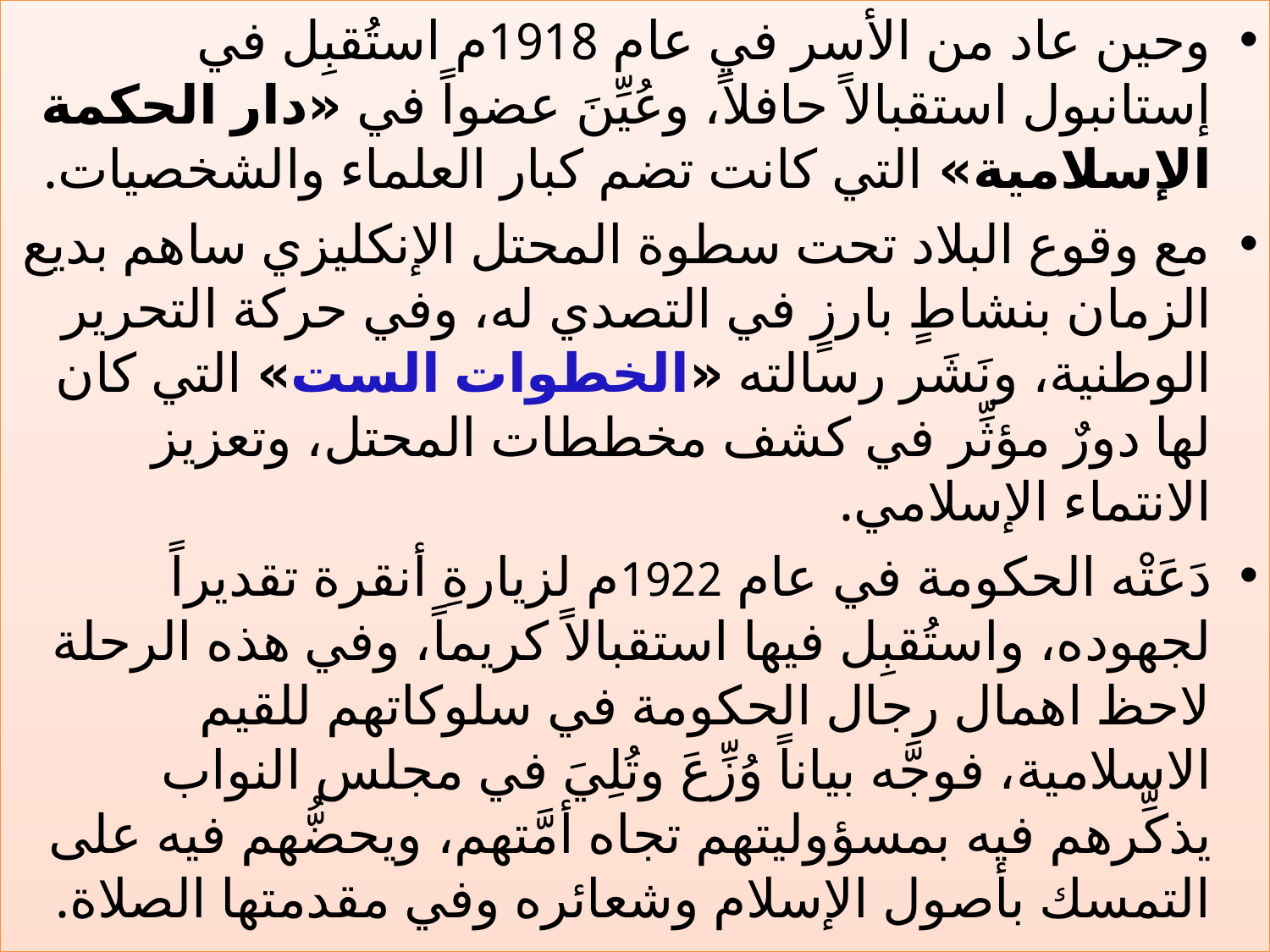

وحين عاد من الأسر في عام 1918م استُقبِل في إستانبول استقبالاً حافلاً، وعُيِّنَ عضواً في «دار الحكمة الإسلامية» التي كانت تضم كبار العلماء والشخصيات.
مع وقوع البلاد تحت سطوة المحتل الإنكليزي ساهم بديع الزمان بنشاطٍ بارزٍ في التصدي له، وفي حركة التحرير الوطنية، ونَشَر رسالته «الخطوات الست» التي كان لها دورٌ مؤثِّر في كشف مخططات المحتل، وتعزيز الانتماء الإسلامي.
دَعَتْه الحكومة في عام 1922م لزيارةِ أنقرة تقديراً لجهوده، واستُقبِل فيها استقبالاً كريماً، وفي هذه الرحلة لاحظ اهمال رجال الحكومة في سلوكاتهم للقيم الاسلامية، فوجَّه بياناً وُزِّعَ وتُلِيَ في مجلس النواب يذكِّرهم فيه بمسؤوليتهم تجاه أمَّتهم، ويحضُّهم فيه على التمسك بأصول الإسلام وشعائره وفي مقدمتها الصلاة.